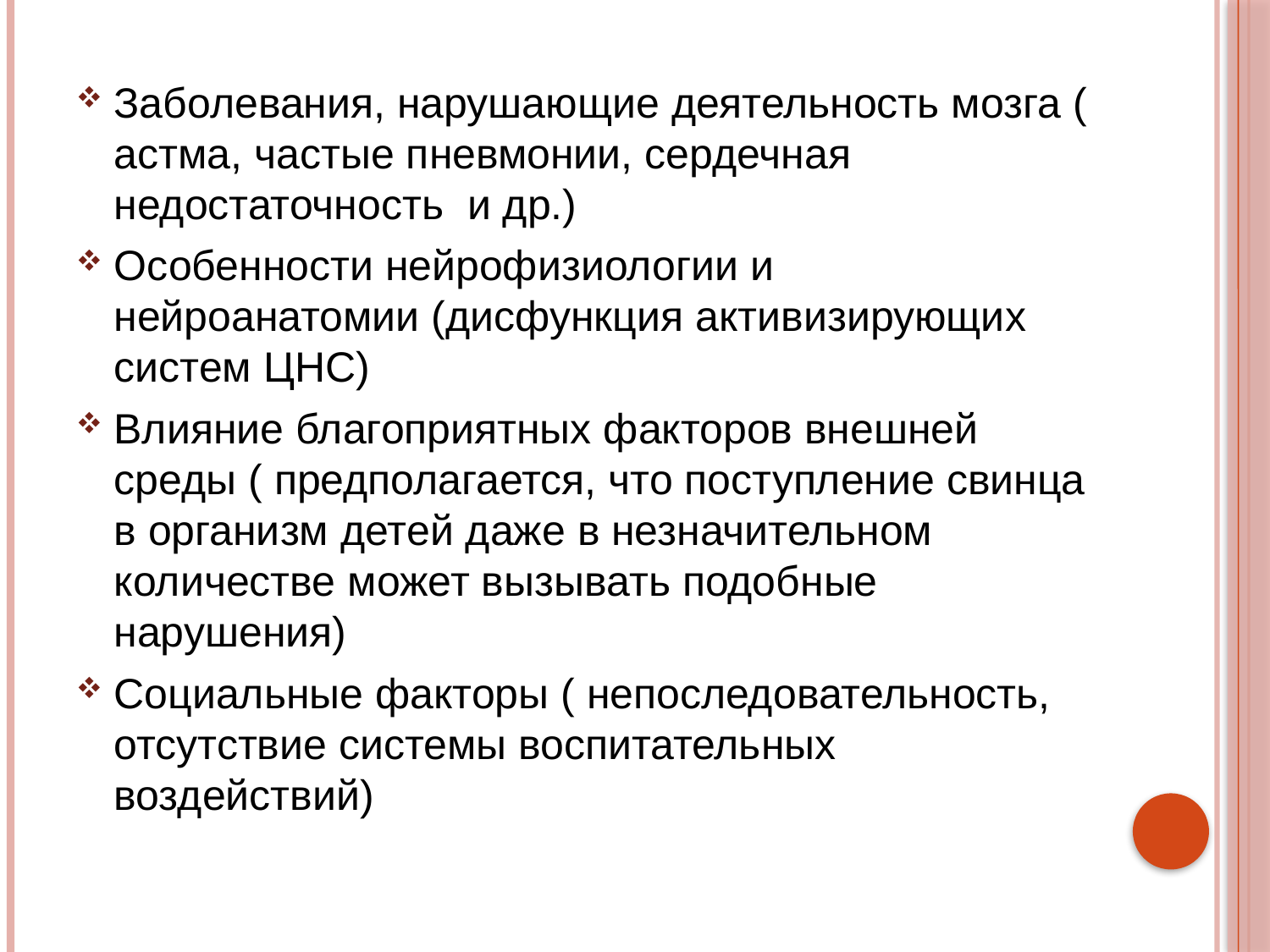

Заболевания, нарушающие деятельность мозга ( астма, частые пневмонии, сердечная недостаточность  и др.)
Особенности нейрофизиологии и нейроанатомии (дисфункция активизирующих систем ЦНС)
Влияние благоприятных факторов внешней среды ( предполагается, что поступление свинца в организм детей даже в незначительном количестве может вызывать подобные нарушения)
Социальные факторы ( непоследовательность, отсутствие системы воспитательных воздействий)